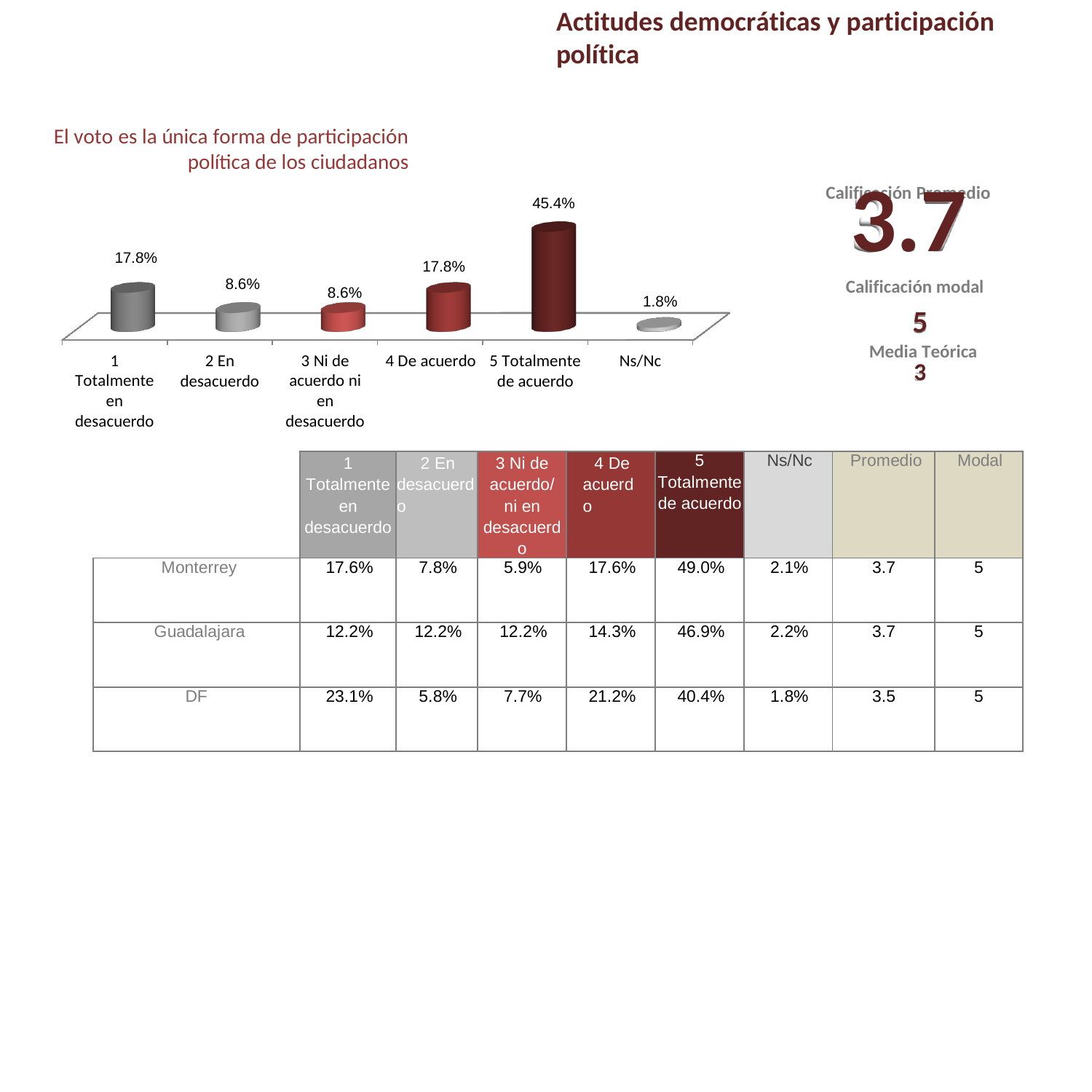

Actitudes democráticas y participación política

El voto es la única forma de participación política de los ciudadanos
Calificación Promedio

3.7
Calificación modal
5
Media Teórica
3
45.4%

17.8%
17.8%
8.6%
8.6%
1.8%

1 Totalmente en desacuerdo
3 Ni de acuerdo ni en desacuerdo

2 En
desacuerdo
4 De acuerdo
5 Totalmente
de acuerdo
Ns/Nc
|  | 1 Totalmente en desacuerdo | 2 En desacuerdo | 3 Ni de acuerdo/ ni en desacuerdo | 4 De acuerdo | 5 Totalmente de acuerdo | Ns/Nc | Promedio | Modal |
| --- | --- | --- | --- | --- | --- | --- | --- | --- |
| Monterrey | 17.6% | 7.8% | 5.9% | 17.6% | 49.0% | 2.1% | 3.7 | 5 |
| Guadalajara | 12.2% | 12.2% | 12.2% | 14.3% | 46.9% | 2.2% | 3.7 | 5 |
| DF | 23.1% | 5.8% | 7.7% | 21.2% | 40.4% | 1.8% | 3.5 | 5 |